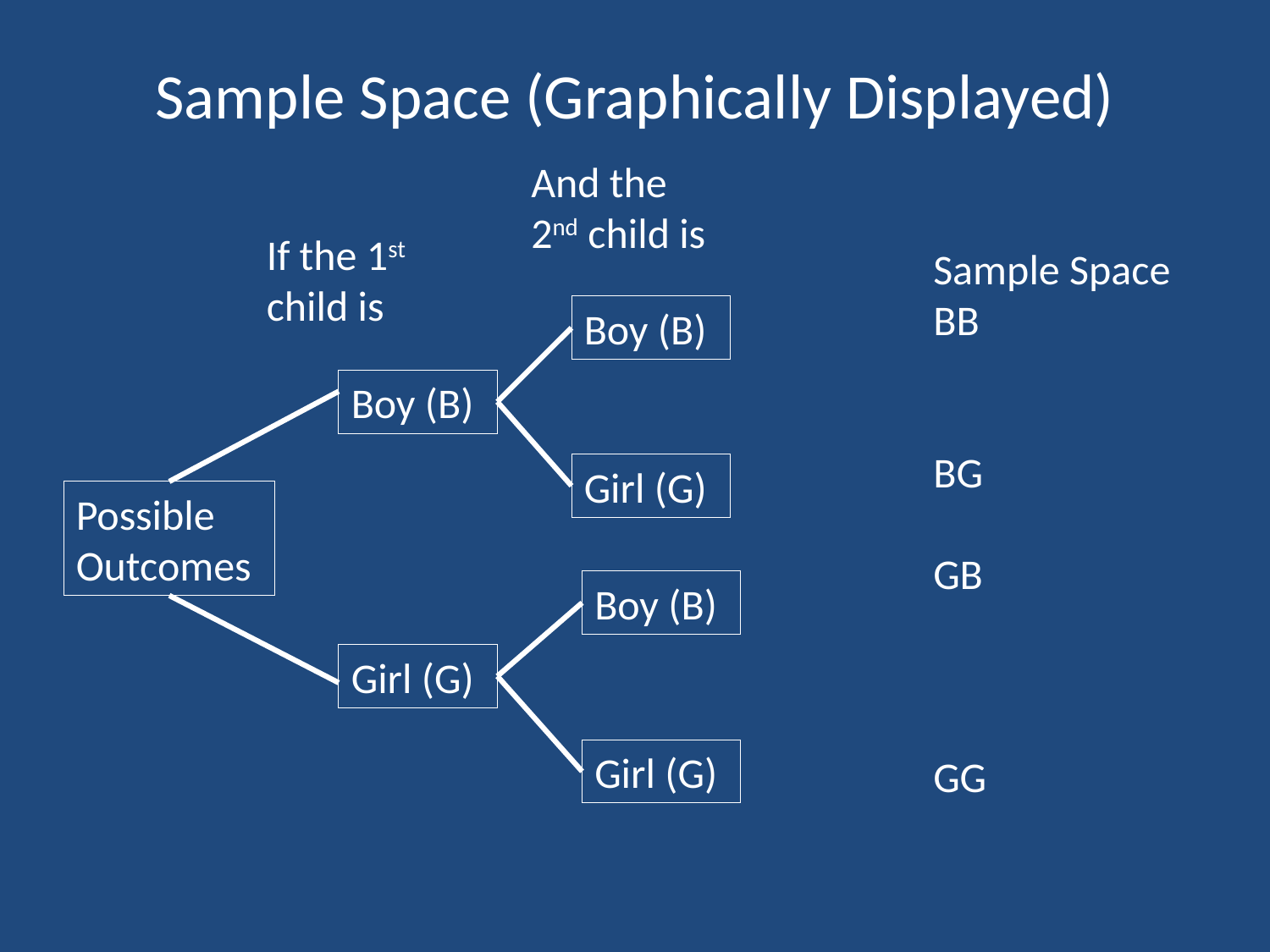

# Sample Space (Graphically Displayed)
And the 2nd child is
If the 1st child is
Sample Space
BB

BG

GB

GG
Boy (B)
Boy (B)
Girl (G)
Possible Outcomes
Boy (B)
Girl (G)
Girl (G)